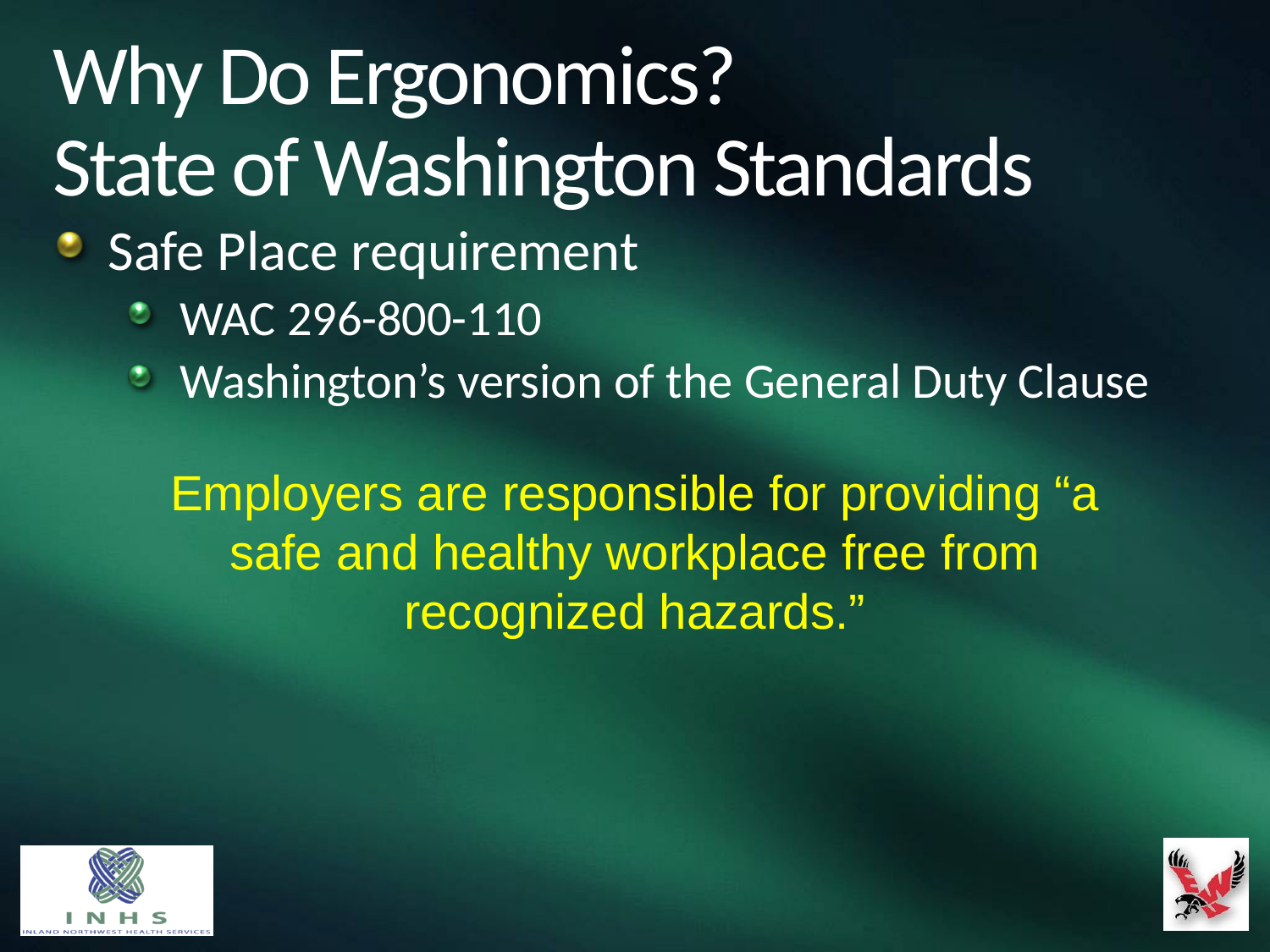

# Why Do Ergonomics? State of Washington Standards
Safe Place requirement
WAC 296-800-110
Washington’s version of the General Duty Clause
Employers are responsible for providing “a safe and healthy workplace free from recognized hazards.”